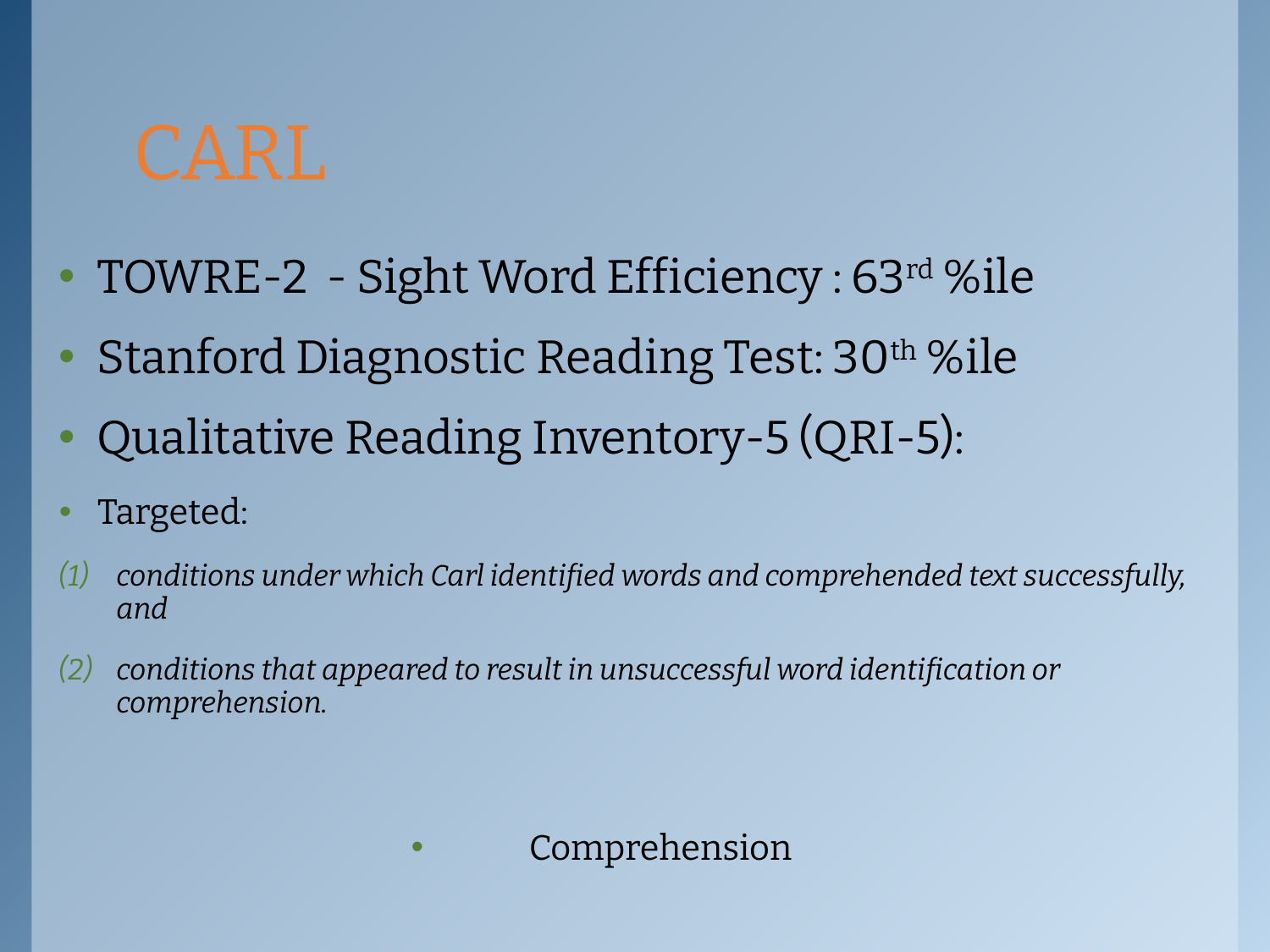

# CARL
TOWRE-2  - Sight Word Efficiency : 63rd %ile
Stanford Diagnostic Reading Test: 30th %ile
Qualitative Reading Inventory-5 (QRI-5):
Targeted:
conditions under which Carl identified words and comprehended text successfully, and
conditions that appeared to result in unsuccessful word identification or comprehension.

Comprehension